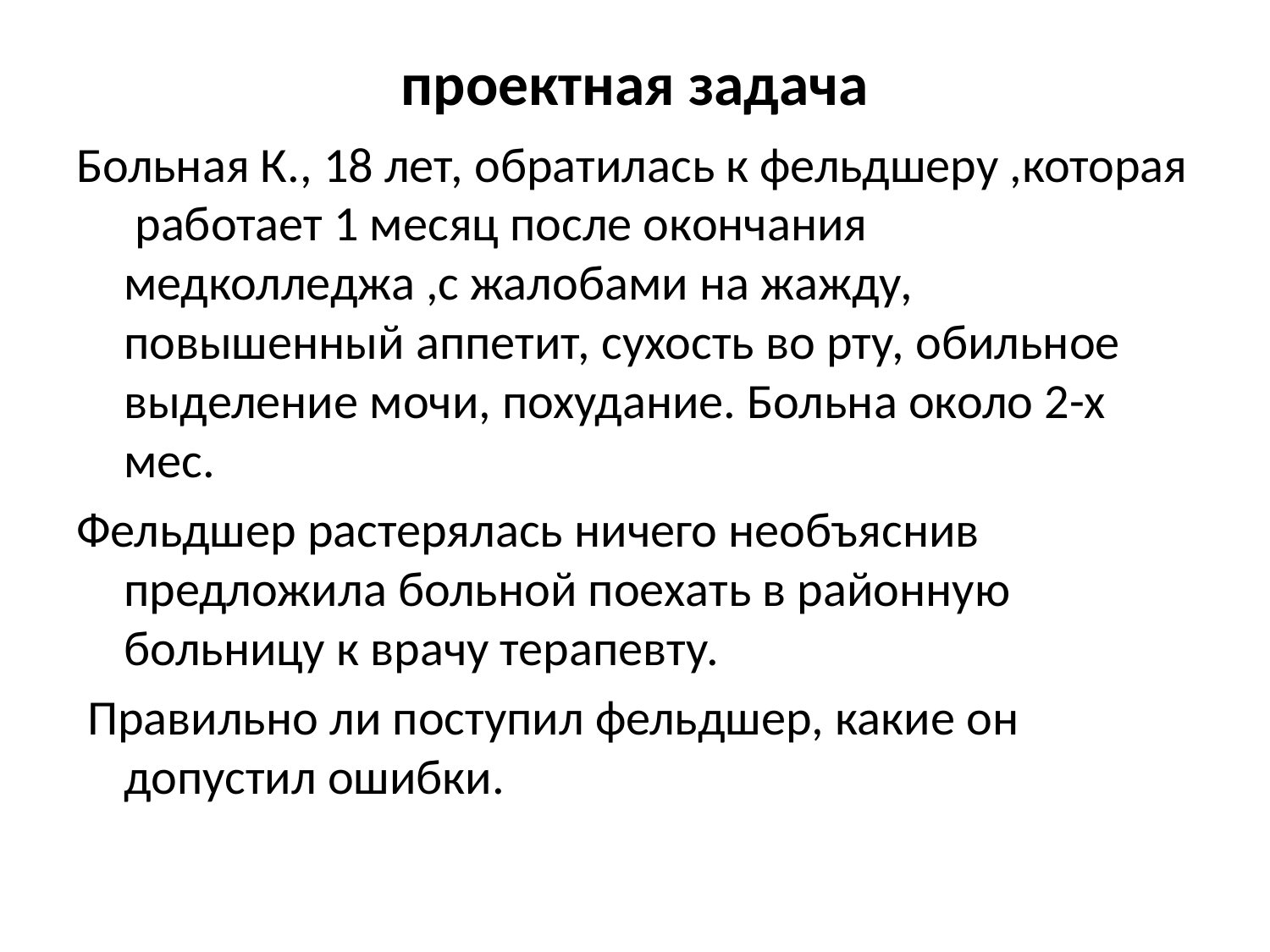

# проектная задача
Больная К., 18 лет, обратилась к фельдшеру ,которая  работает 1 месяц после окончания медколледжа ,с жалобами на жажду, повышенный аппетит, сухость во рту, обильное выделение мочи, похудание. Больна около 2-х мес.
Фельдшер растерялась ничего необъяснив предложила больной поехать в районную больницу к врачу терапевту.
 Правильно ли поступил фельдшер, какие он допустил ошибки.